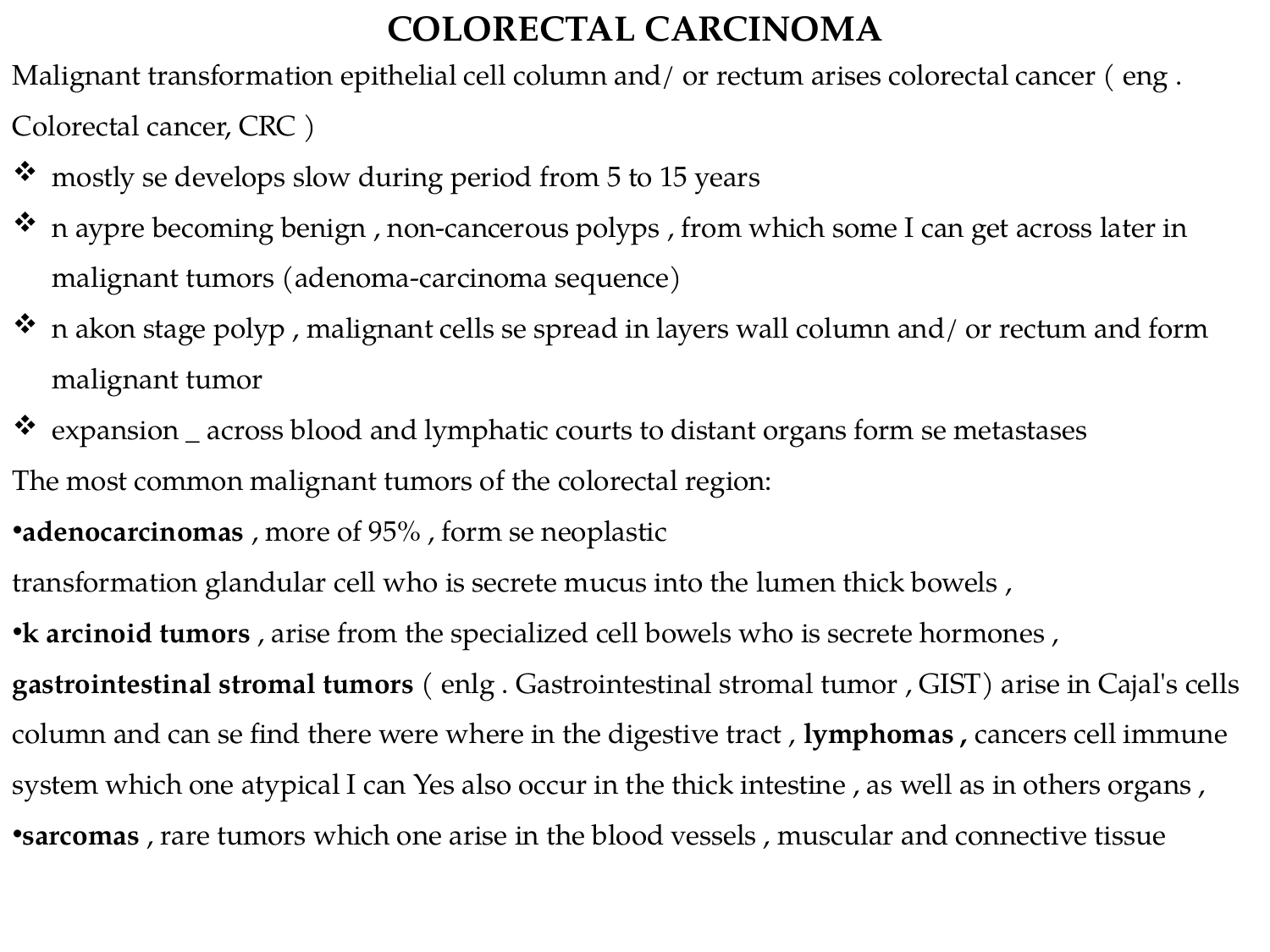

Malignant transformation epithelial cell column and/ or rectum arises colorectal cancer ( eng . Colorectal cancer, CRC )
mostly se develops slow during period from 5 to 15 years
n aypre becoming benign , non-cancerous polyps , from which some I can get across later in malignant tumors (adenoma-carcinoma sequence)
n akon stage polyp , malignant cells se spread in layers wall column and/ or rectum and form malignant tumor
expansion _ across blood and lymphatic courts to distant organs form se metastases
The most common malignant tumors of the colorectal region:
adenocarcinomas , more of 95% , form se neoplastic
transformation glandular cell who is secrete mucus into the lumen thick bowels ,
k arcinoid tumors , arise from the specialized cell bowels who is secrete hormones , gastrointestinal stromal tumors ( enlg . Gastrointestinal stromal tumor , GIST) arise in Cajal's cells column and can se find there were where in the digestive tract , lymphomas , cancers cell immune system which one atypical I can Yes also occur in the thick intestine , as well as in others organs ,
sarcomas , rare tumors which one arise in the blood vessels , muscular and connective tissue
COLORECTAL CARCINOMA